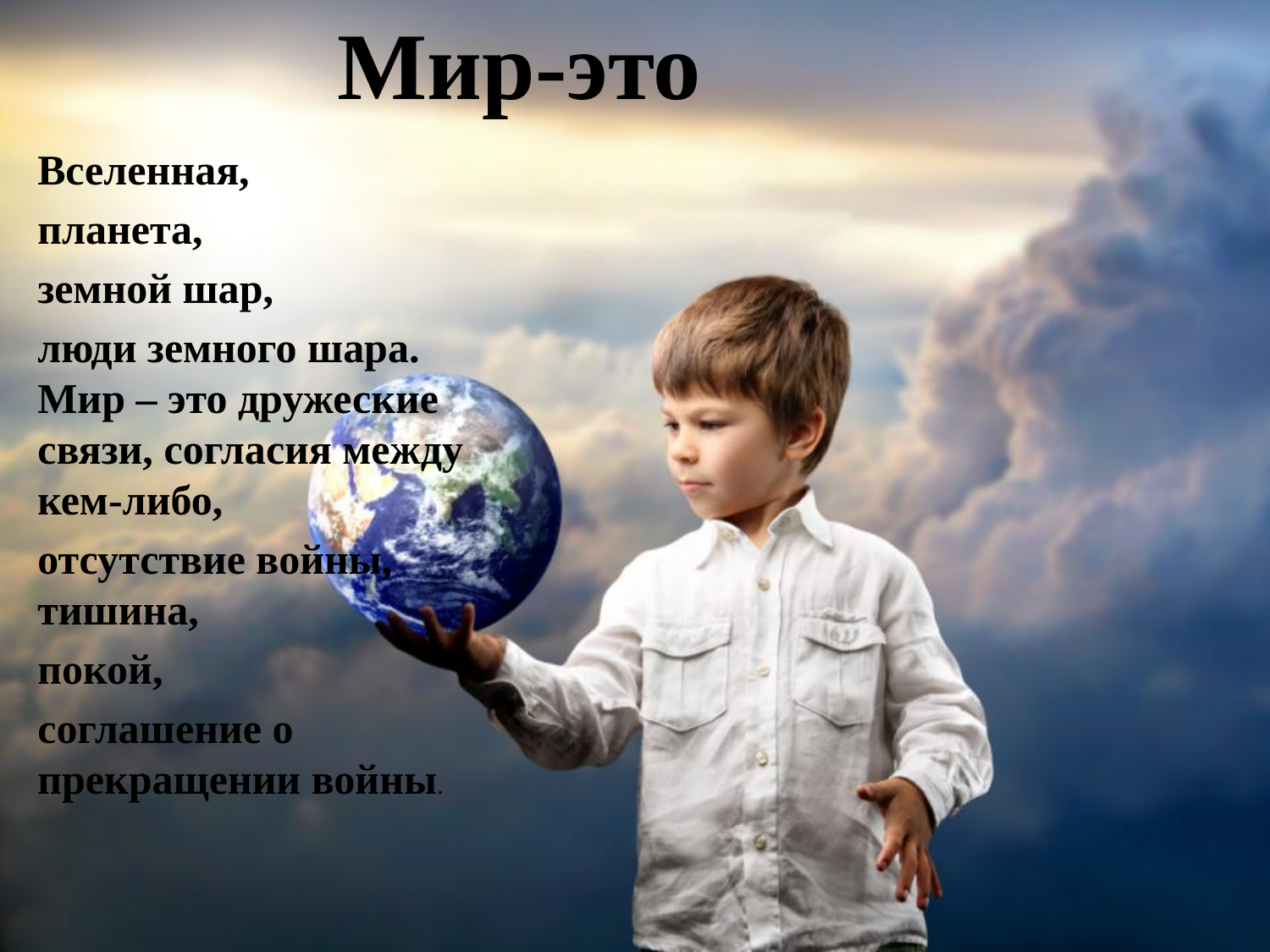

# Мир-это
Вселенная,
планета,
земной шар,
люди земного шара. Мир – это дружеские связи, согласия между кем-либо,
отсутствие войны, тишина,
покой,
соглашение о прекращении войны.